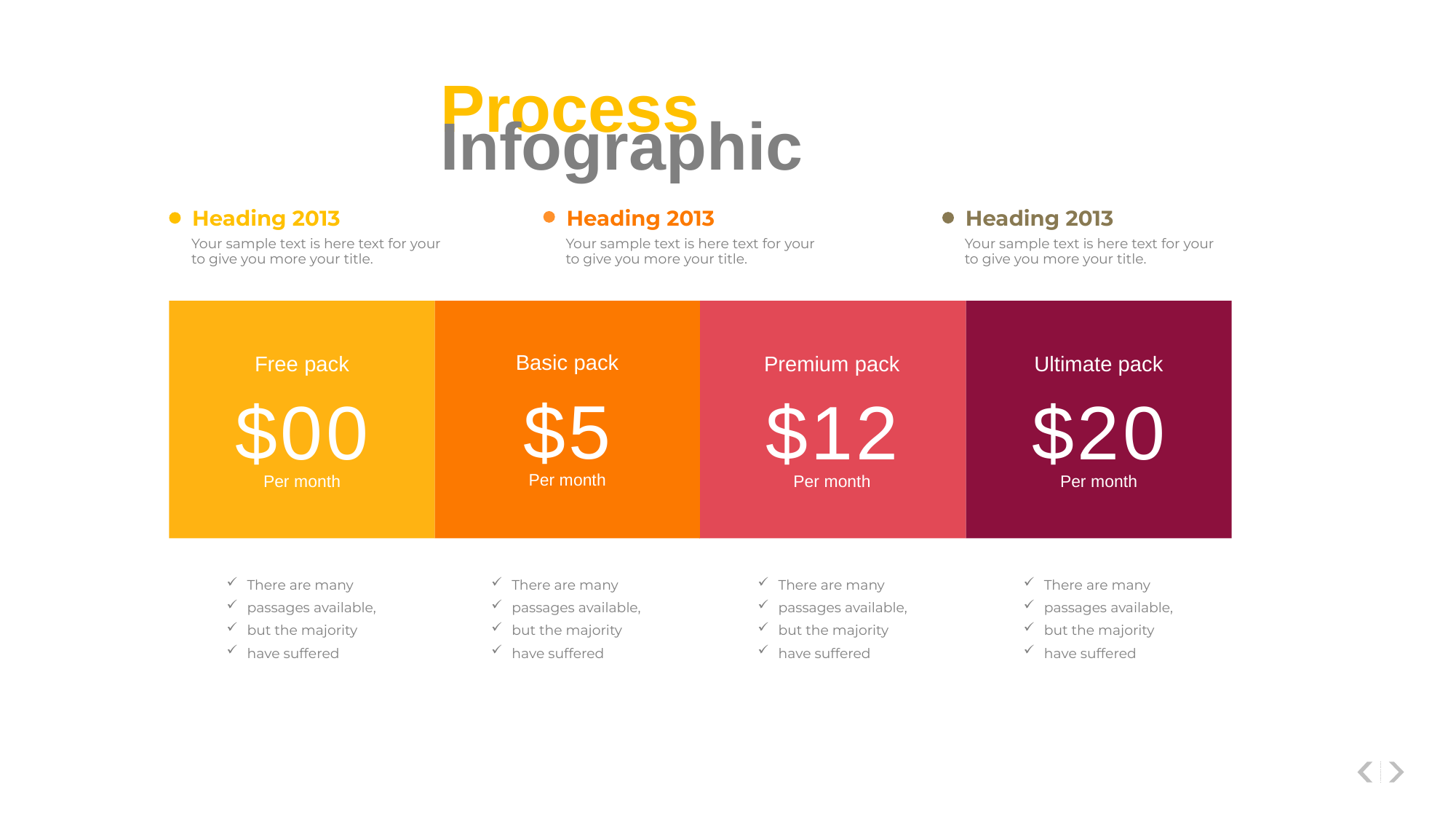

Process Infographic

Heading 2013

Your sample text is here text for your
to give you more your title.
Heading 2013

Your sample text is here text for your
to give you more your title.
Heading 2013

Your sample text is here text for your
to give you more your title.

Basic pack
Free pack
Premium pack
Ultimate pack
$5
$00
$12
$20
Per month
Per month
Per month
Per month
There are many
passages available,
but the majority
have suffered
There are many
passages available,
but the majority
have suffered
There are many
passages available,
but the majority
have suffered
There are many
passages available,
but the majority
have suffered